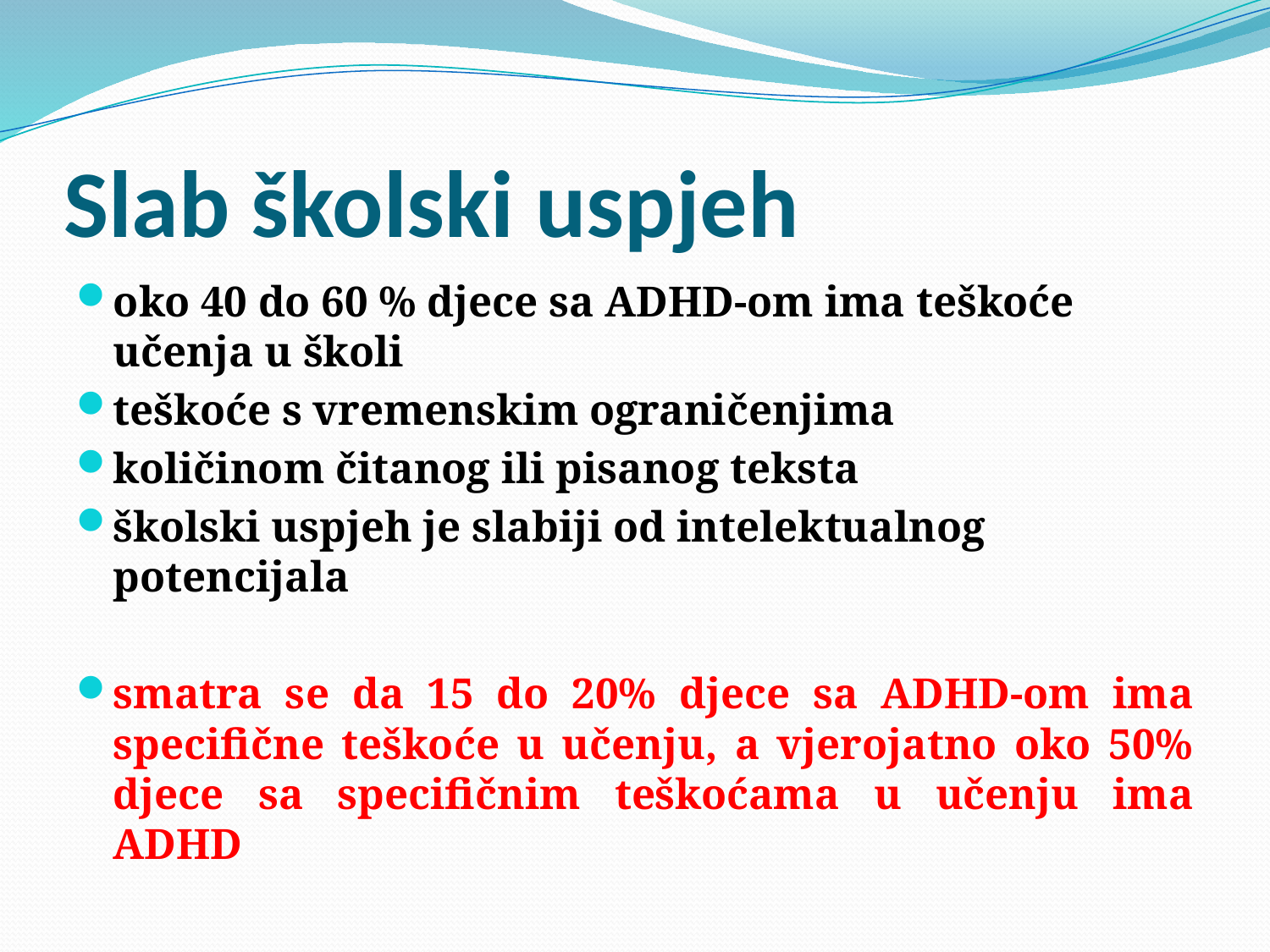

# Slab školski uspjeh
oko 40 do 60 % djece sa ADHD-om ima teškoće učenja u školi
teškoće s vremenskim ograničenjima
količinom čitanog ili pisanog teksta
školski uspjeh je slabiji od intelektualnog potencijala

smatra se da 15 do 20% djece sa ADHD-om ima specifične teškoće u učenju, a vjerojatno oko 50% djece sa specifičnim teškoćama u učenju ima ADHD